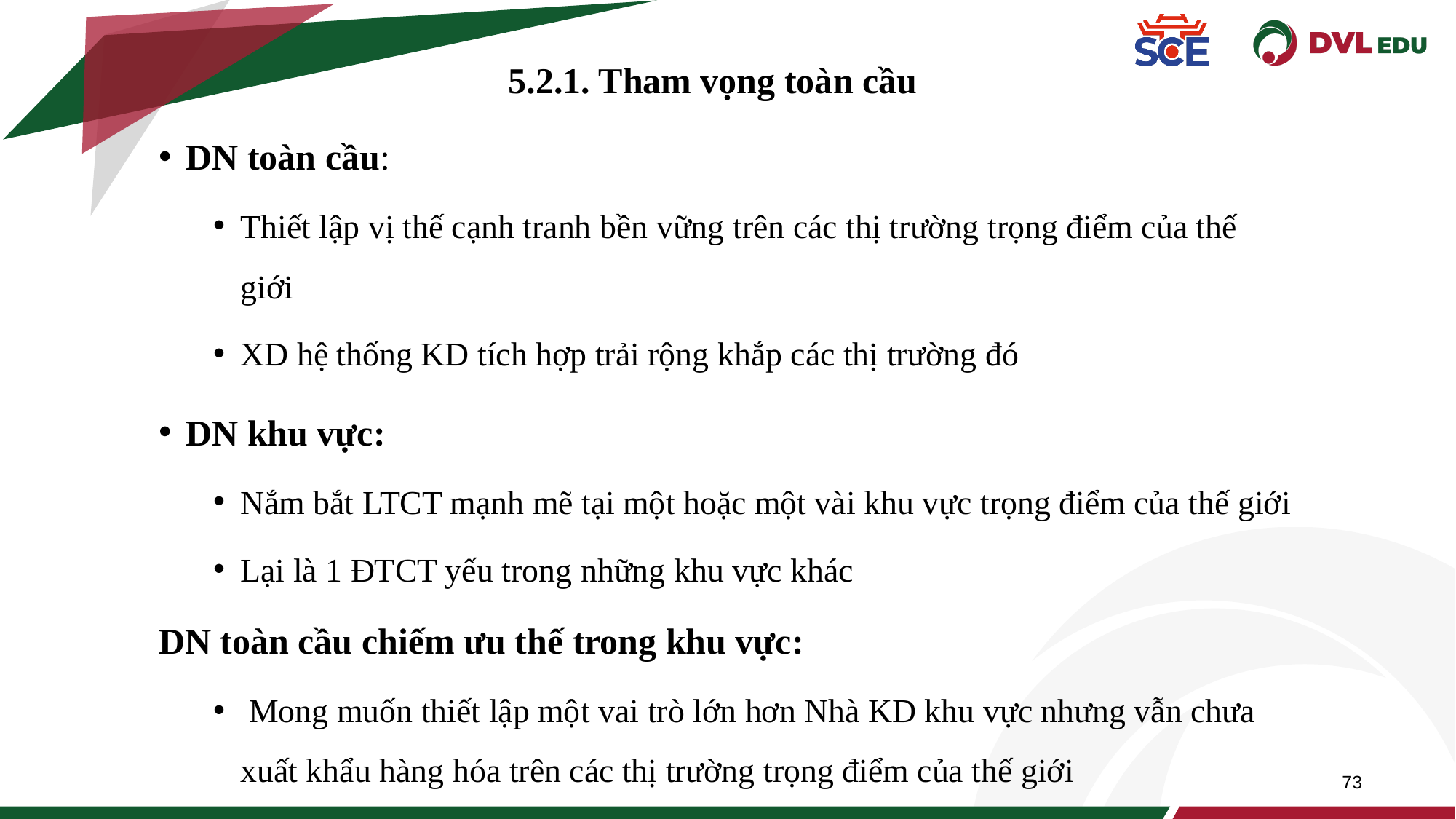

73
5.2.1. Tham vọng toàn cầu
DN toàn cầu:
Thiết lập vị thế cạnh tranh bền vững trên các thị trường trọng điểm của thế giới
XD hệ thống KD tích hợp trải rộng khắp các thị trường đó
DN khu vực:
Nắm bắt LTCT mạnh mẽ tại một hoặc một vài khu vực trọng điểm của thế giới
Lại là 1 ĐTCT yếu trong những khu vực khác
DN toàn cầu chiếm ưu thế trong khu vực:
 Mong muốn thiết lập một vai trò lớn hơn Nhà KD khu vực nhưng vẫn chưa xuất khẩu hàng hóa trên các thị trường trọng điểm của thế giới

73